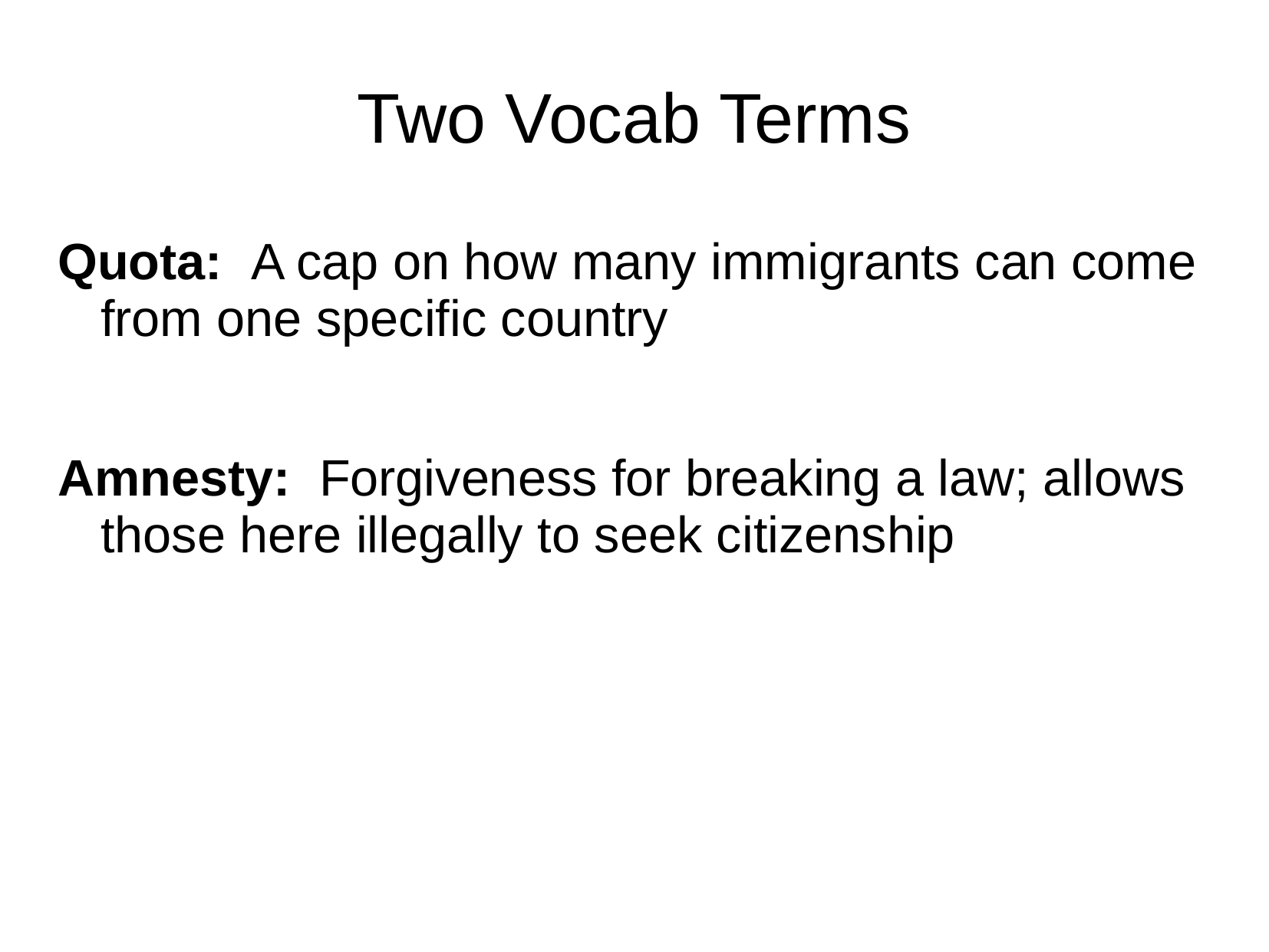

# Two Vocab Terms
Quota:  A cap on how many immigrants can come from one specific country

Amnesty:  Forgiveness for breaking a law; allows those here illegally to seek citizenship